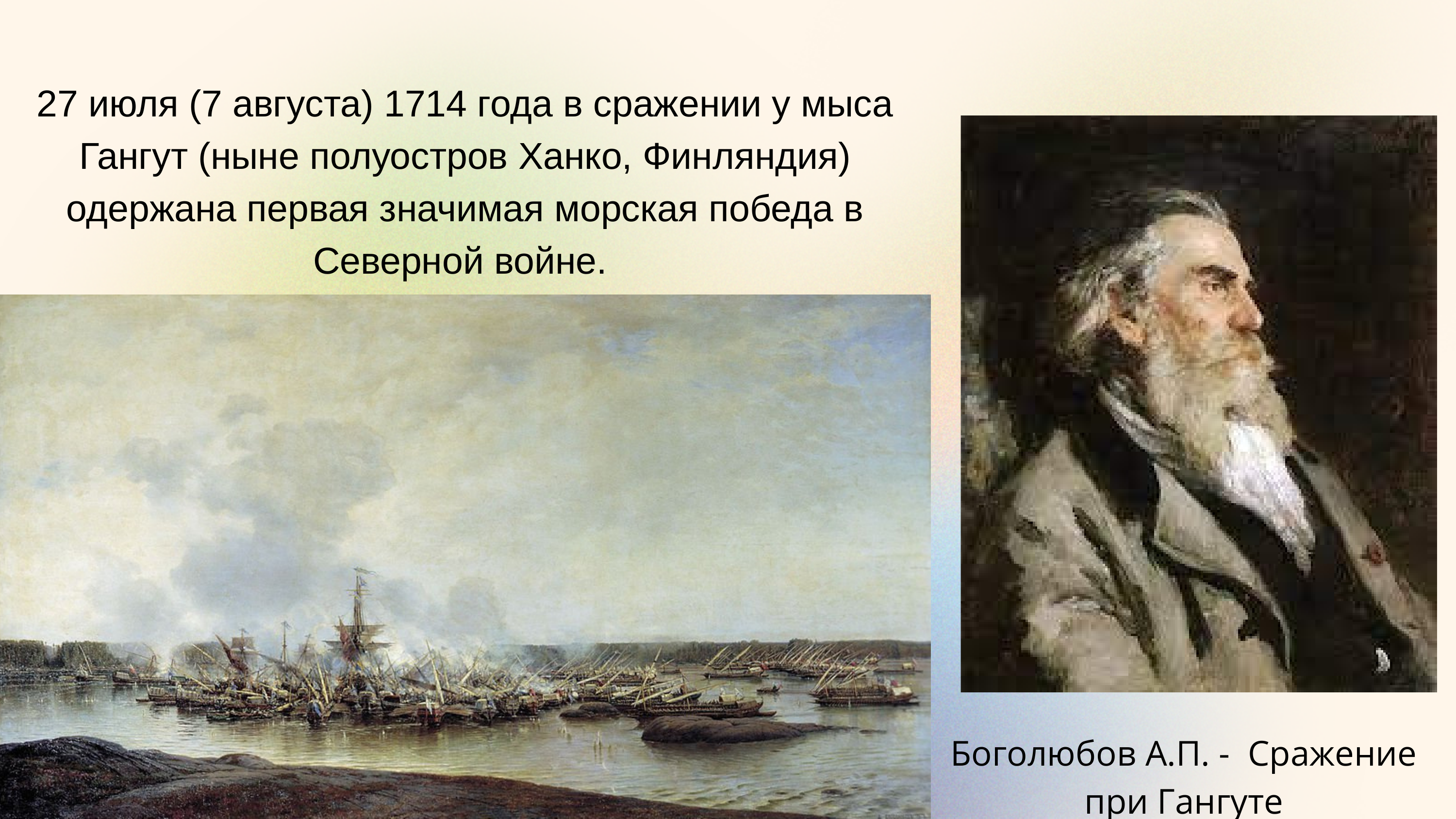

27 июля (7 августа) 1714 года в сражении у мыса Гангут (ныне полуостров Ханко, Финляндия) одержана первая значимая морская победа в Северной войне.

Боголюбов А.П. -  Сражение при Гангуте